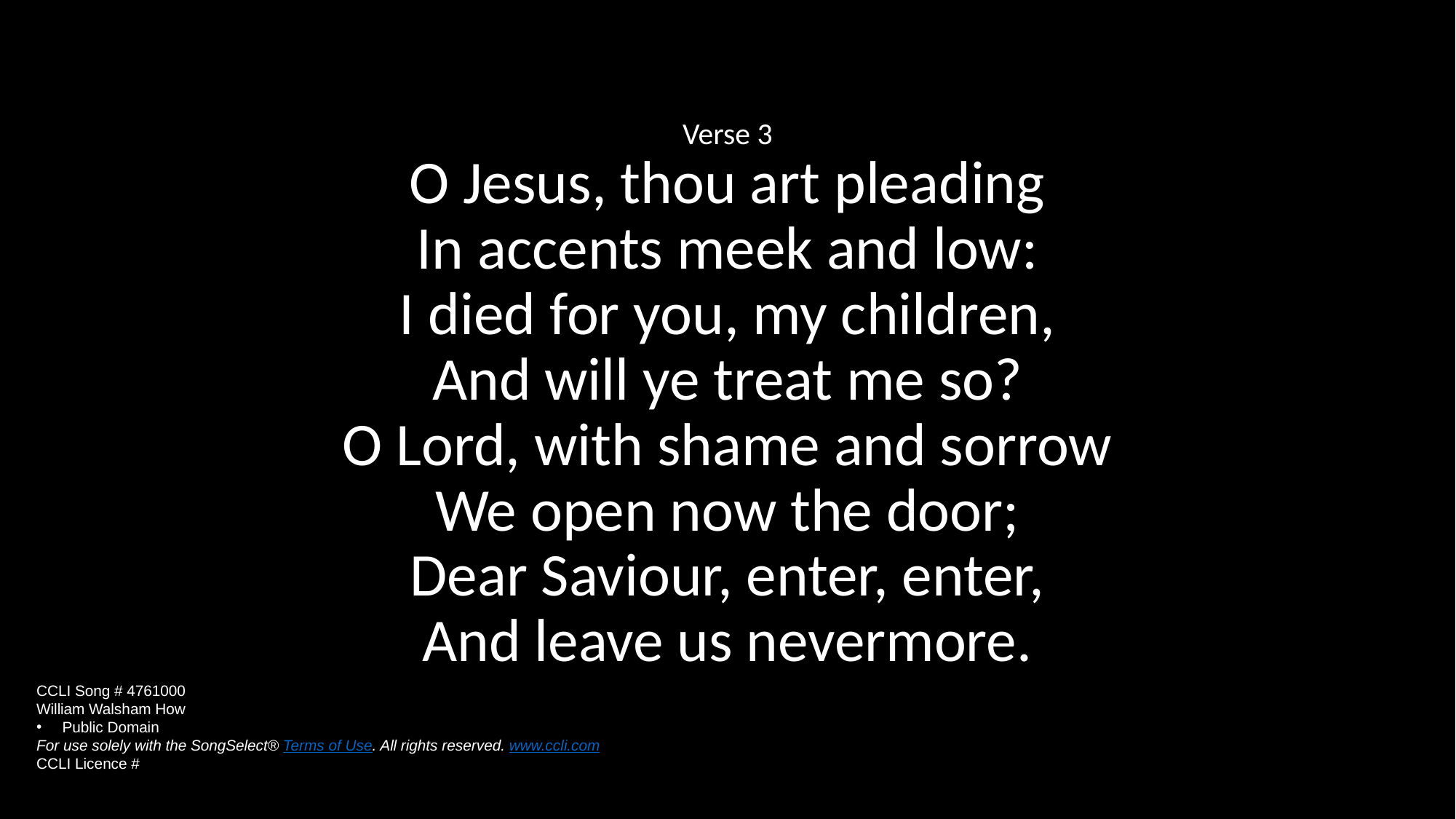

Verse 3
O Jesus, thou art pleading
In accents meek and low:
I died for you, my children,
And will ye treat me so?
O Lord, with shame and sorrow
We open now the door;
Dear Saviour, enter, enter,
And leave us nevermore.
CCLI Song # 4761000
William Walsham How
Public Domain
For use solely with the SongSelect® Terms of Use. All rights reserved. www.ccli.com
CCLI Licence #